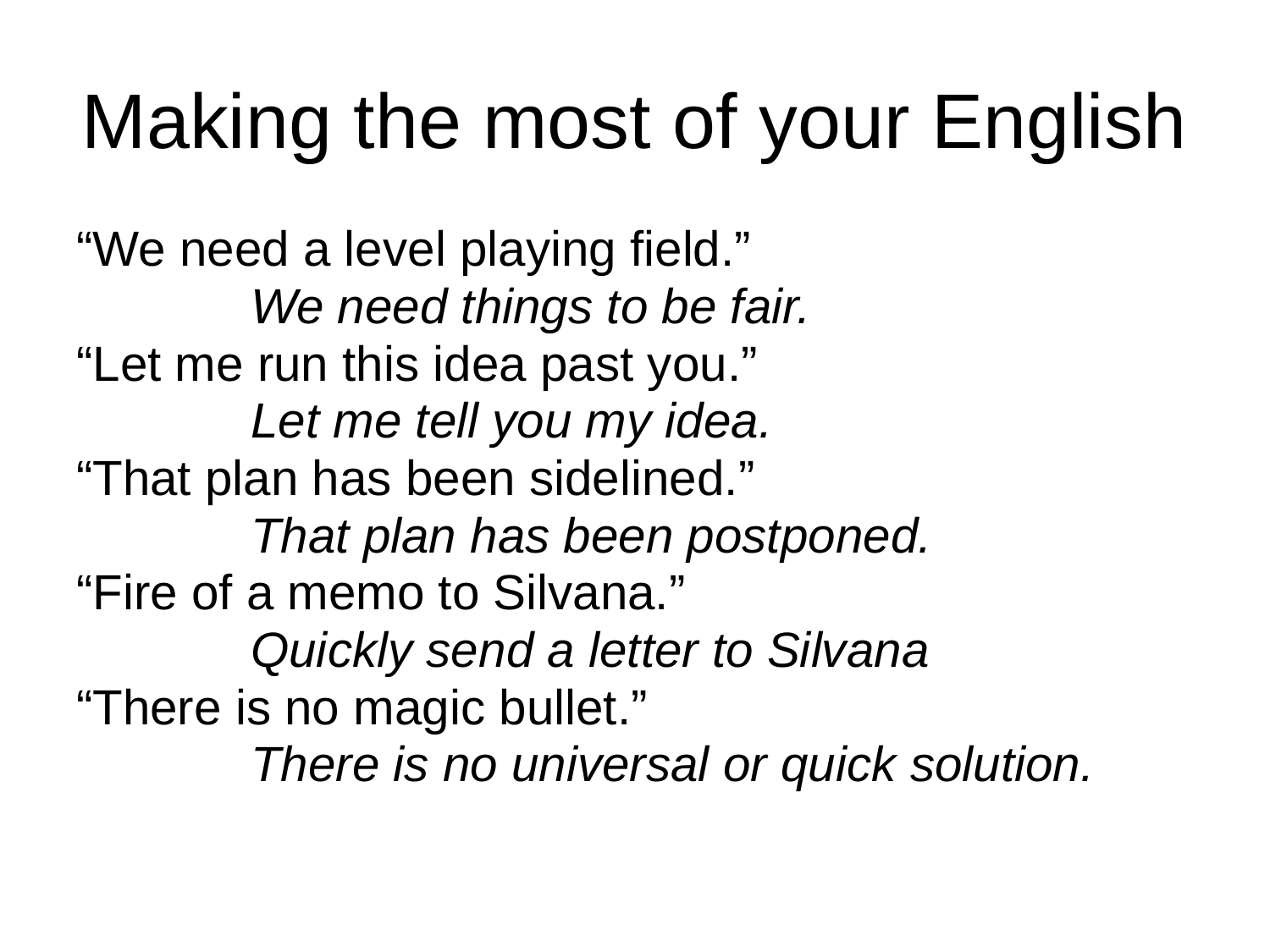

# Making the most of your English
“We need a level playing field.”
		We need things to be fair.
“Let me run this idea past you.”
		Let me tell you my idea.
“That plan has been sidelined.”
		That plan has been postponed.
“Fire of a memo to Silvana.”
		Quickly send a letter to Silvana
“There is no magic bullet.”
		There is no universal or quick solution.